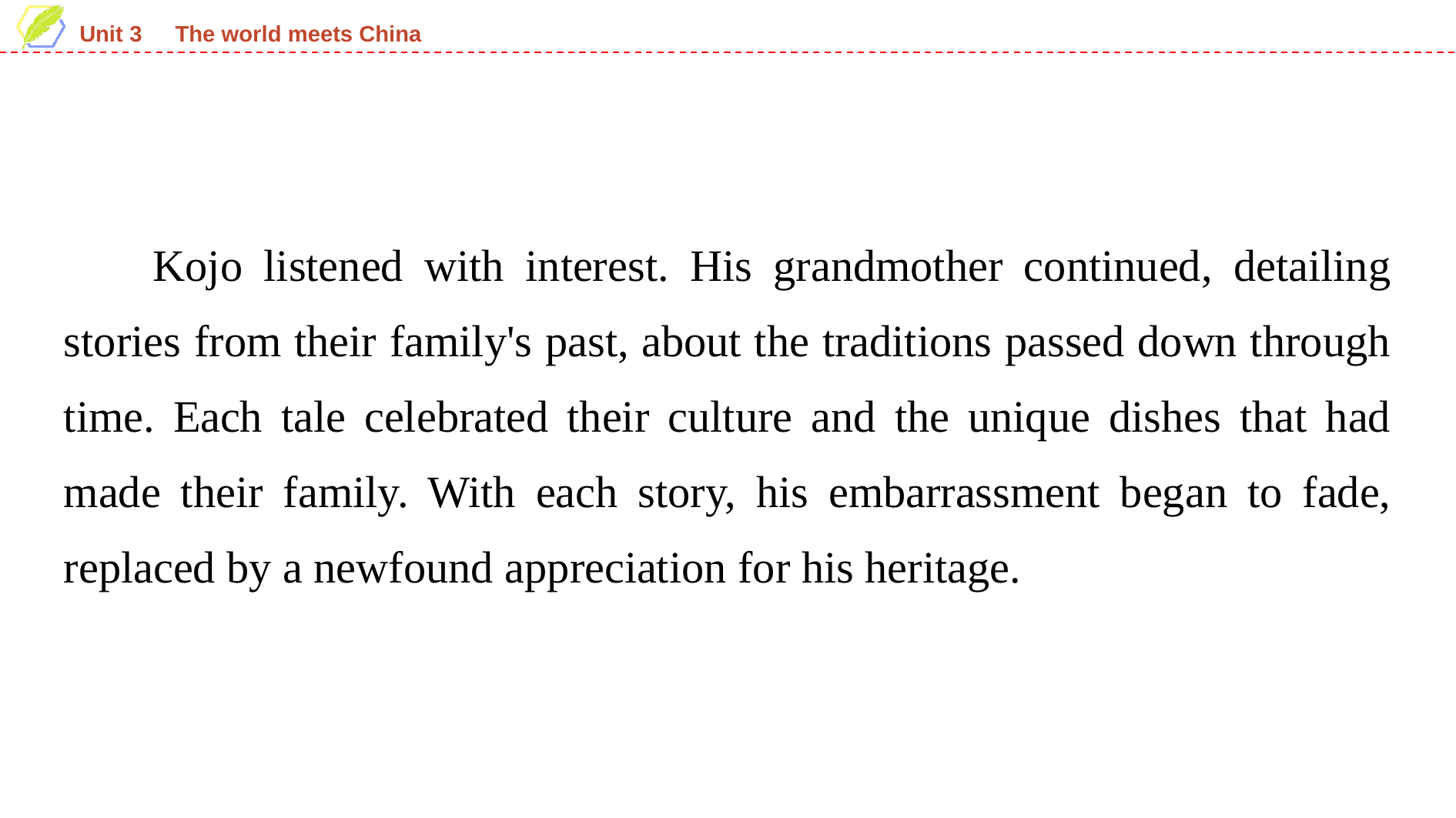

Kojo listened with interest. His grandmother continued, detailing stories from their family's past, about the traditions passed down through time. Each tale celebrated their culture and the unique dishes that had made their family. With each story, his embarrassment began to fade, replaced by a newfound appreciation for his heritage.